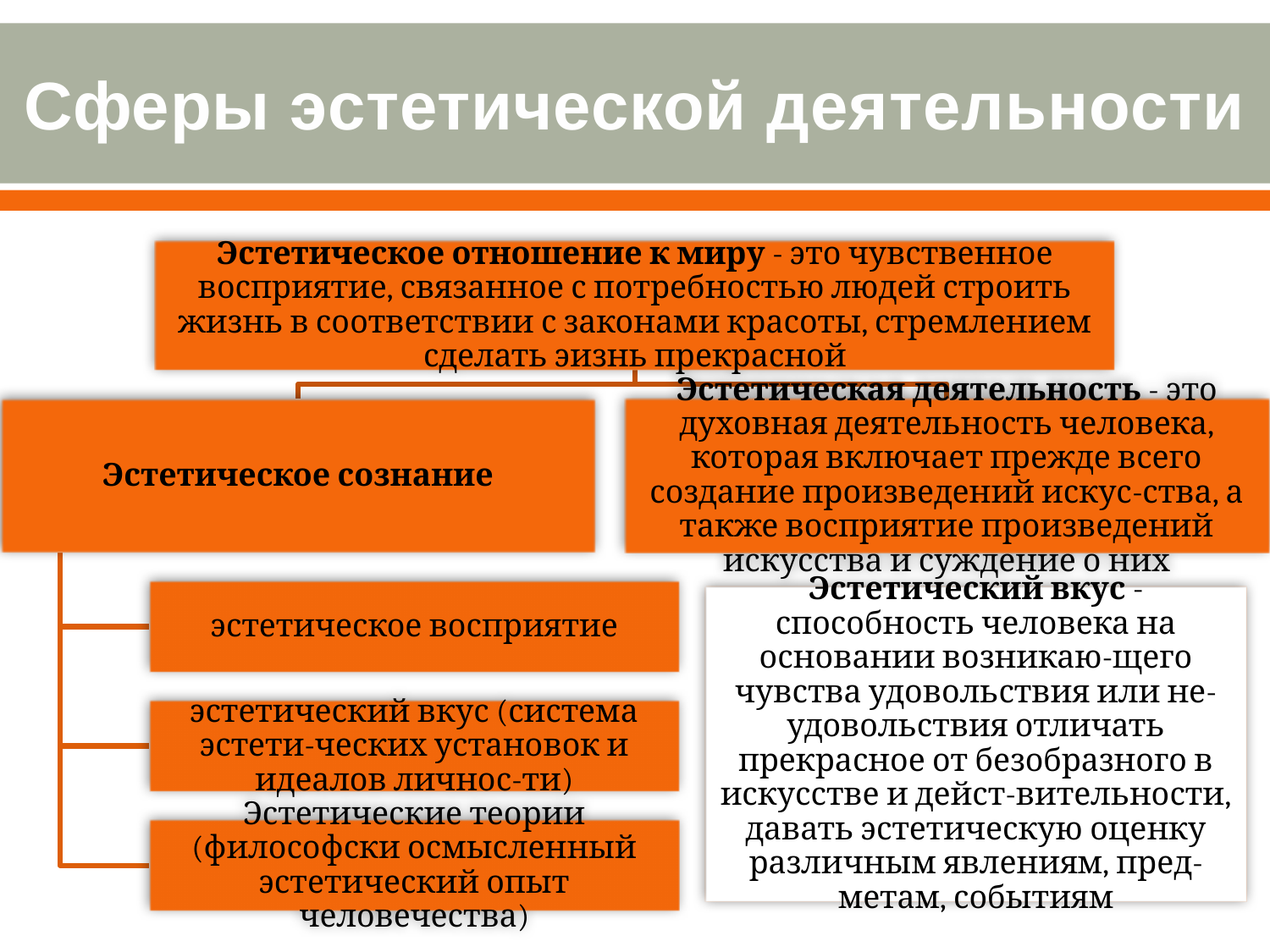

# Сферы эстетической деятельности
Эстетическое отношение к миру - это чувственное восприятие, связанное с потребностью людей строить жизнь в соответствии с законами красоты, стремлением сделать эизнь прекрасной
Эстетическое сознание
эстетическое восприятие
эстетический вкус (система эстети-ческих установок и идеалов личнос-ти)
Эстетические теории (философски осмысленный эстетический опыт человечества)
Эстетическая деятельность - это духовная деятельность человека, которая включает прежде всего создание произведений искус-ства, а также восприятие произведений искусства и суждение о них

Эстетический вкус - способность человека на основании возникаю-щего чувства удовольствия или не-удовольствия отличать прекрасное от безобразного в искусстве и дейст-вительности, давать эстетическую оценку различным явлениям, пред-метам, событиям